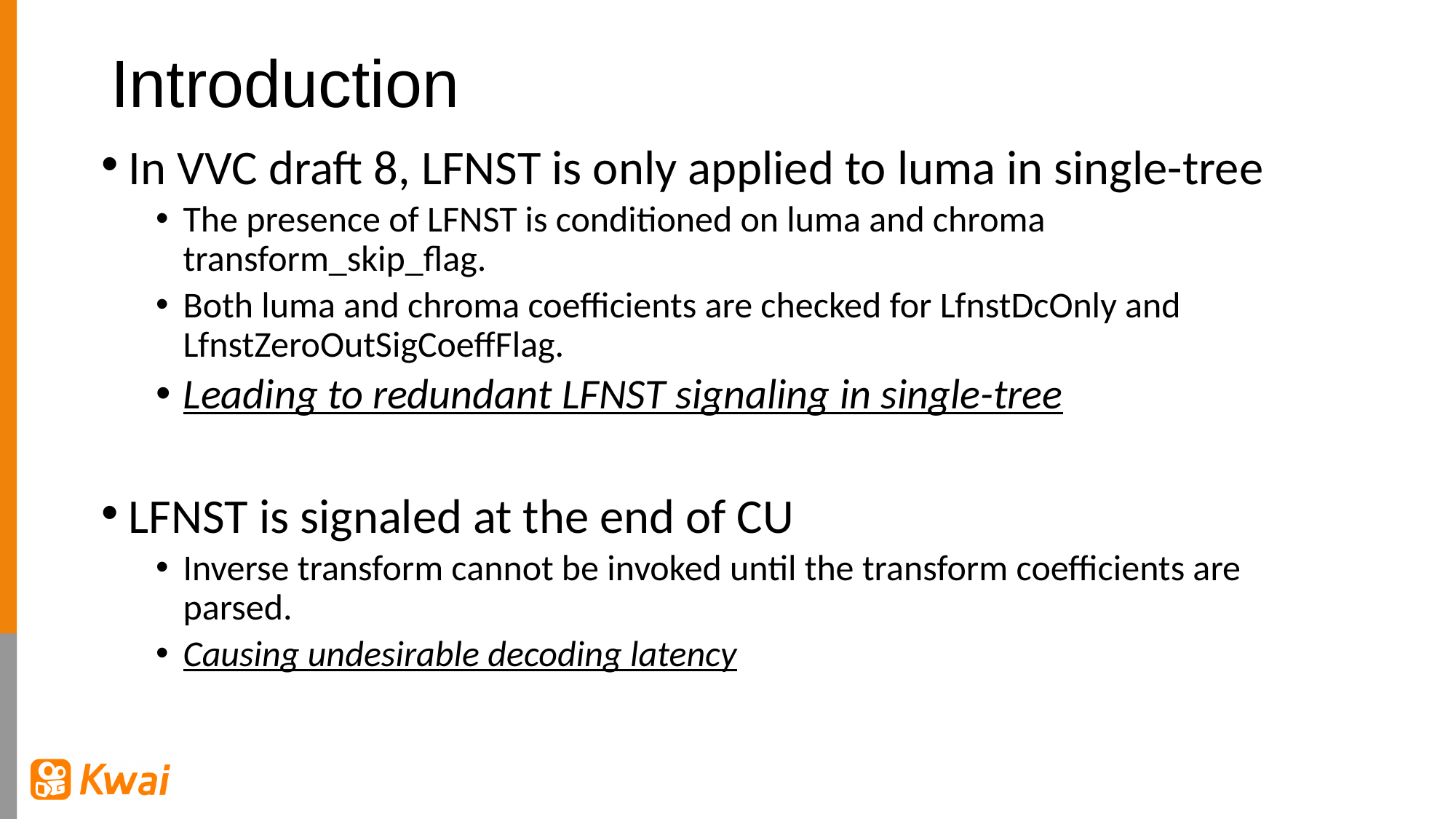

# Introduction
In VVC draft 8, LFNST is only applied to luma in single-tree
The presence of LFNST is conditioned on luma and chroma transform_skip_flag.
Both luma and chroma coefficients are checked for LfnstDcOnly and LfnstZeroOutSigCoeffFlag.
Leading to redundant LFNST signaling in single-tree

LFNST is signaled at the end of CU
Inverse transform cannot be invoked until the transform coefficients are parsed.
Causing undesirable decoding latency